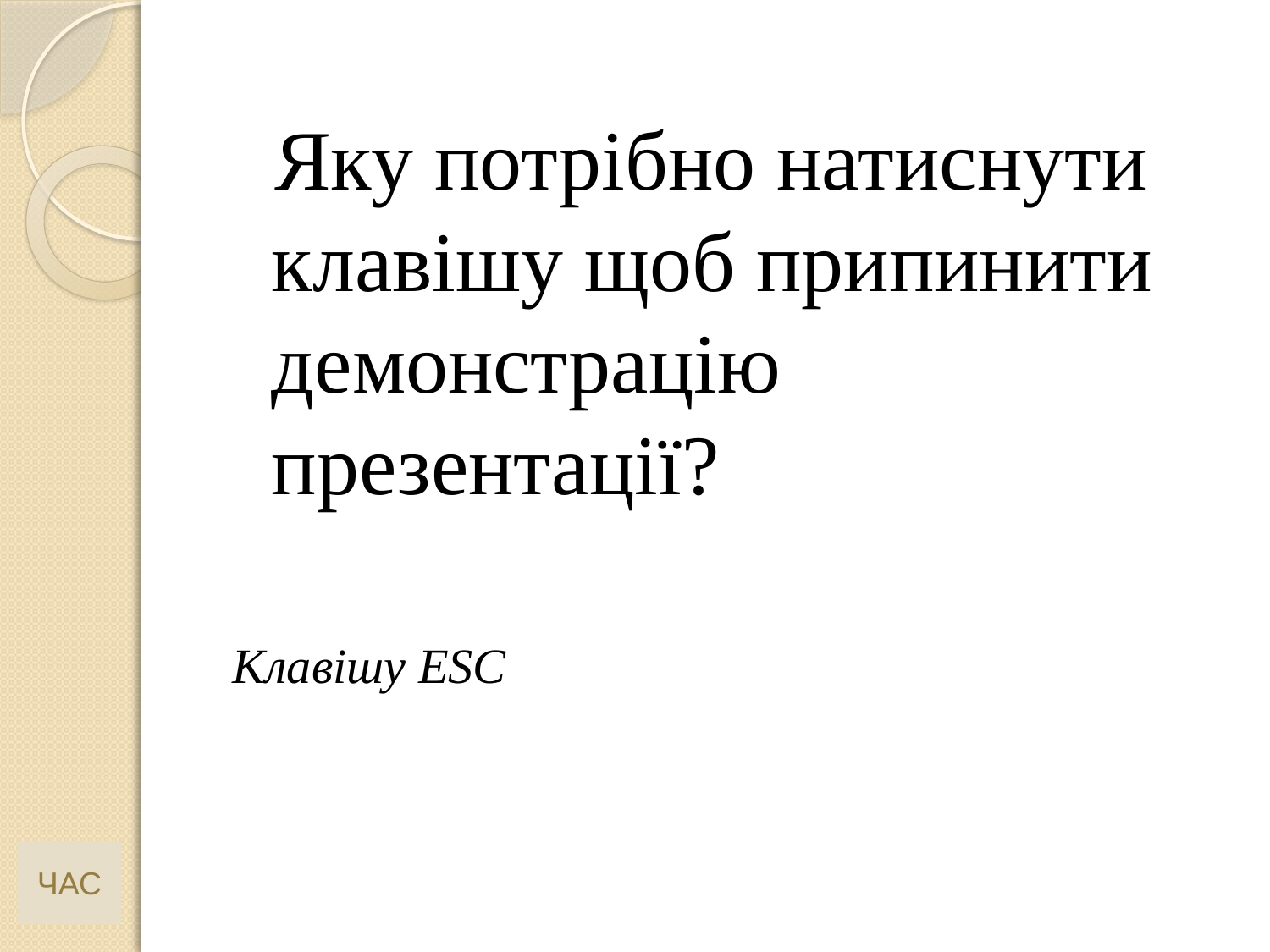

Яку потрібно натиснути клавішу щоб припинити демонстрацію презентації?

Клавішу ESC
ЧАС